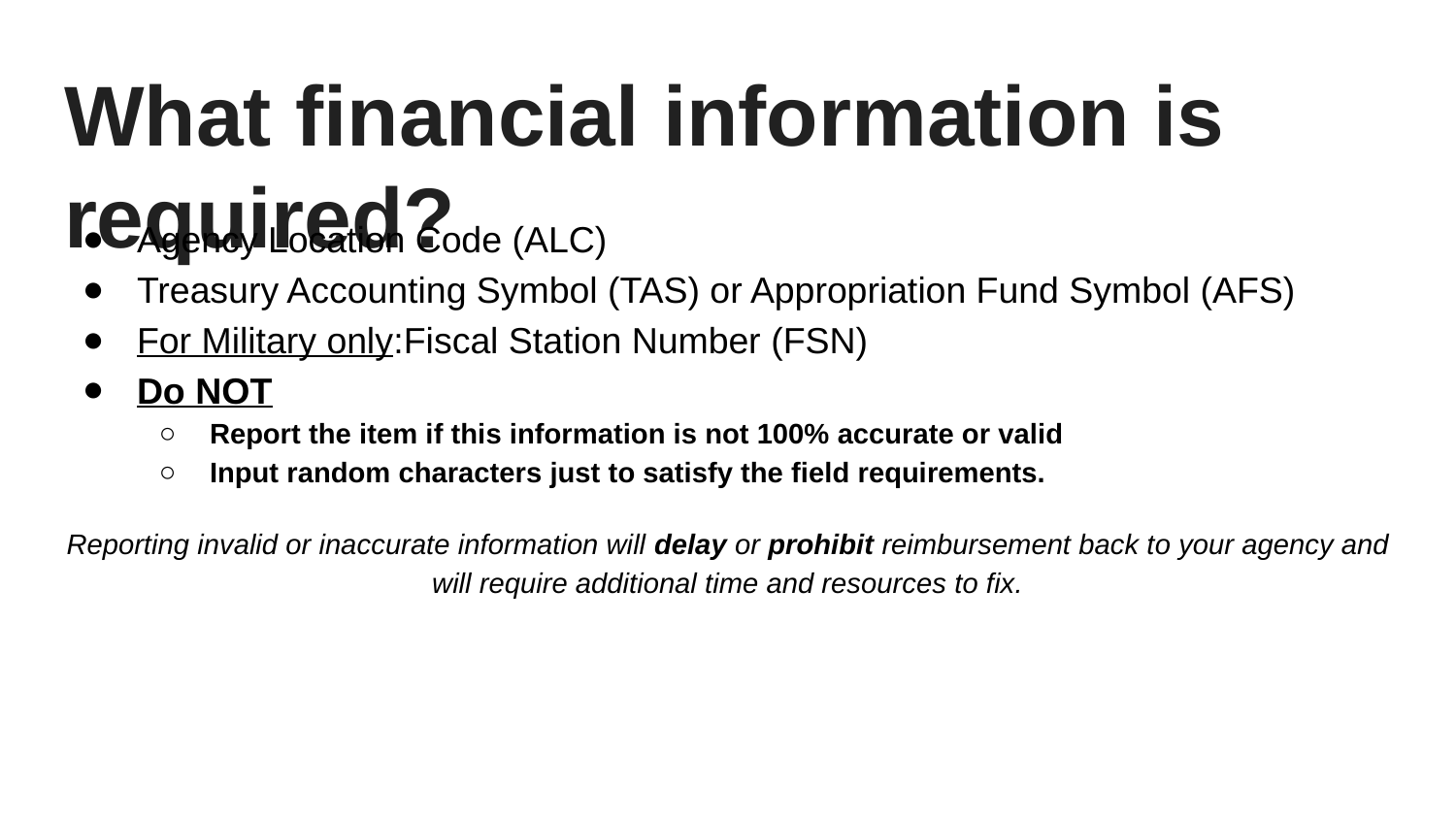

# What financial information is required?
Agency Location Code (ALC)
Treasury Accounting Symbol (TAS) or Appropriation Fund Symbol (AFS)
For Military only:Fiscal Station Number (FSN)
Do NOT
Report the item if this information is not 100% accurate or valid
Input random characters just to satisfy the field requirements.
Reporting invalid or inaccurate information will delay or prohibit reimbursement back to your agency and will require additional time and resources to fix.